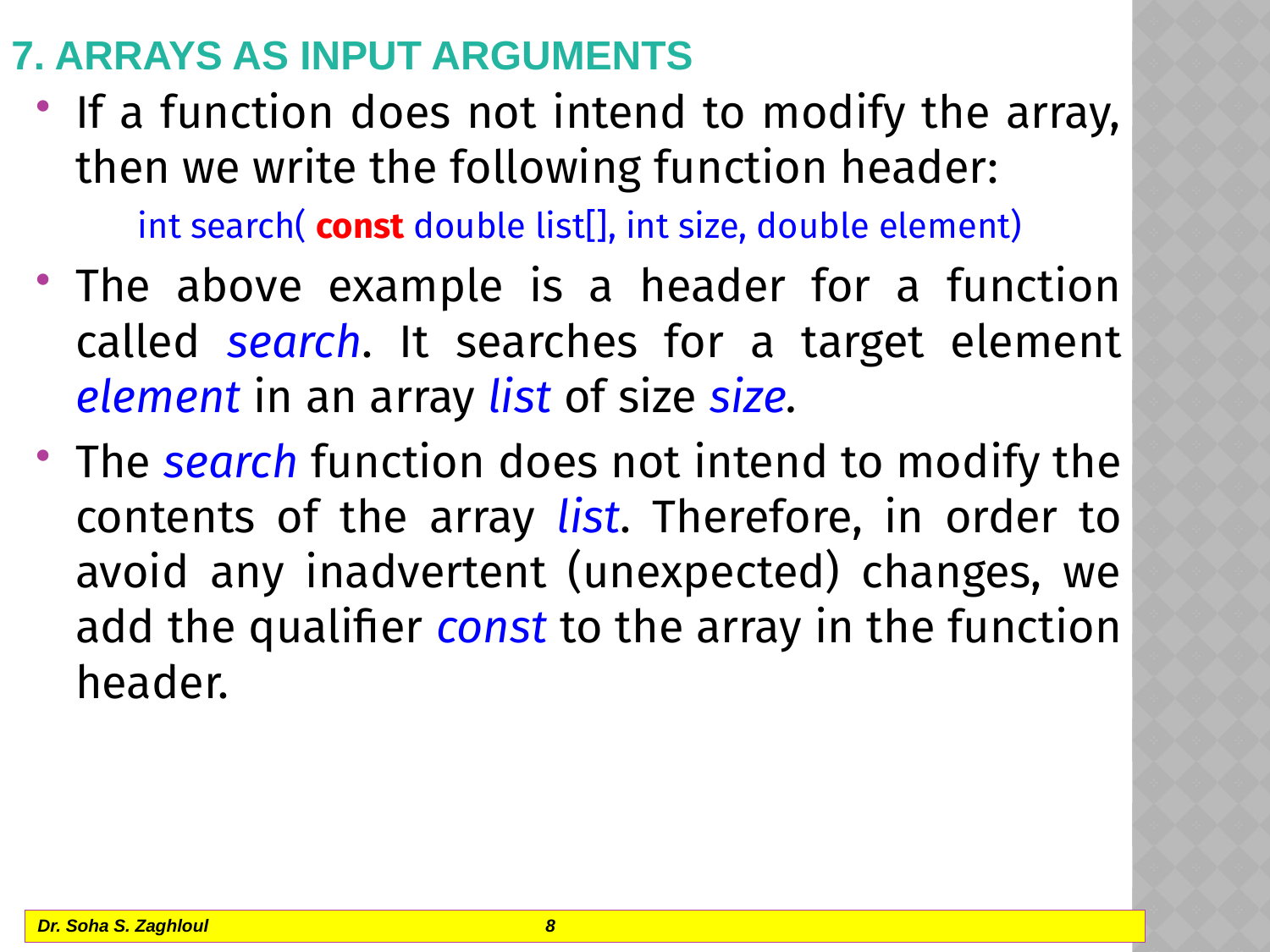

# 7. Arrays as input arguments
If a function does not intend to modify the array, then we write the following function header:
int search( const double list[], int size, double element)
The above example is a header for a function called search. It searches for a target element element in an array list of size size.
The search function does not intend to modify the contents of the array list. Therefore, in order to avoid any inadvertent (unexpected) changes, we add the qualifier const to the array in the function header.
Dr. Soha S. Zaghloul			8